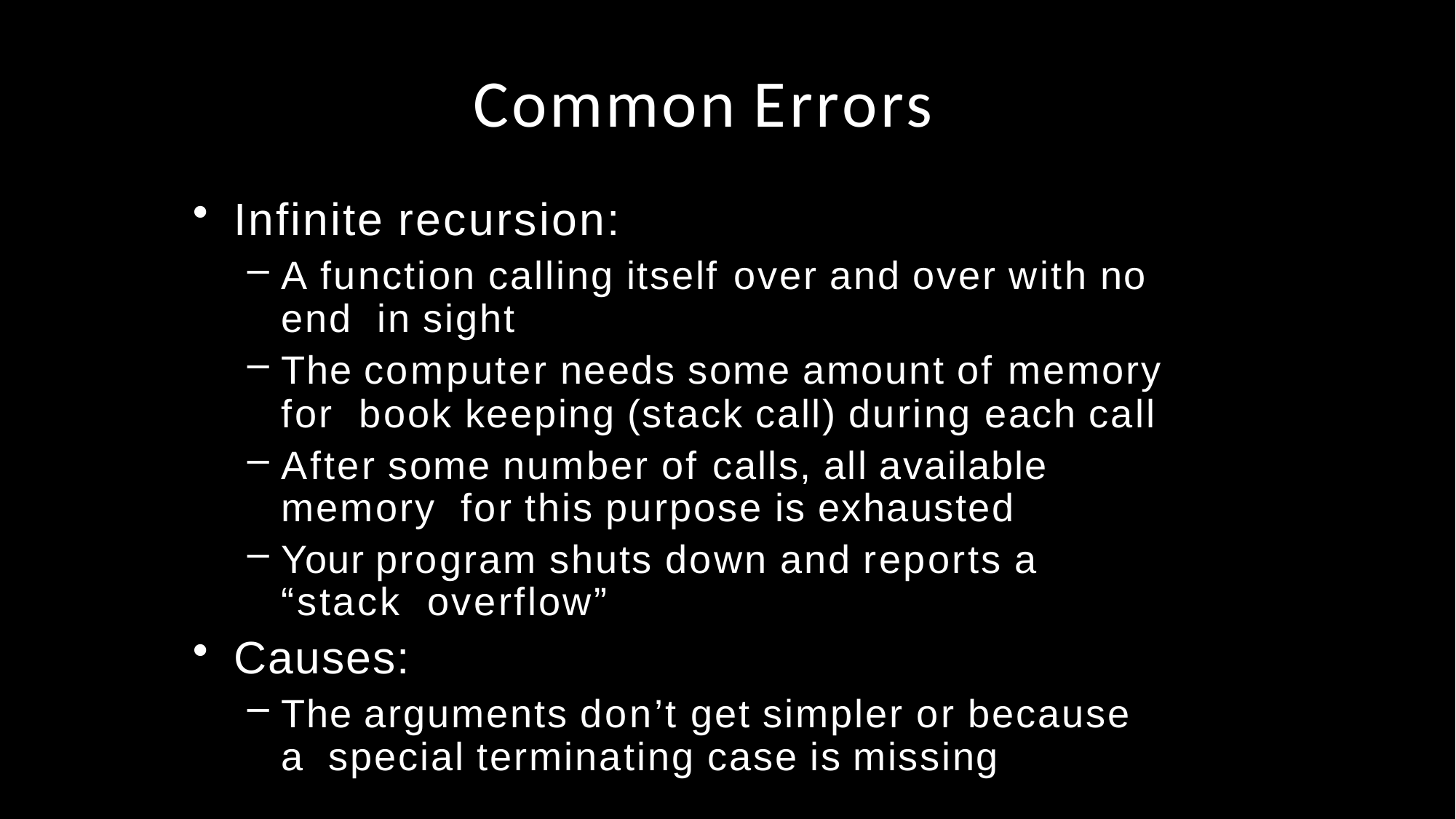

# Common Errors
Infinite recursion:
A function calling itself over and over with no end  in sight
The computer needs some amount of memory for  book keeping (stack call) during each call
After some number of calls, all available memory  for this purpose is exhausted
Your program shuts down and reports a “stack  overflow”
Causes:
The arguments don’t get simpler or because a  special terminating case is missing